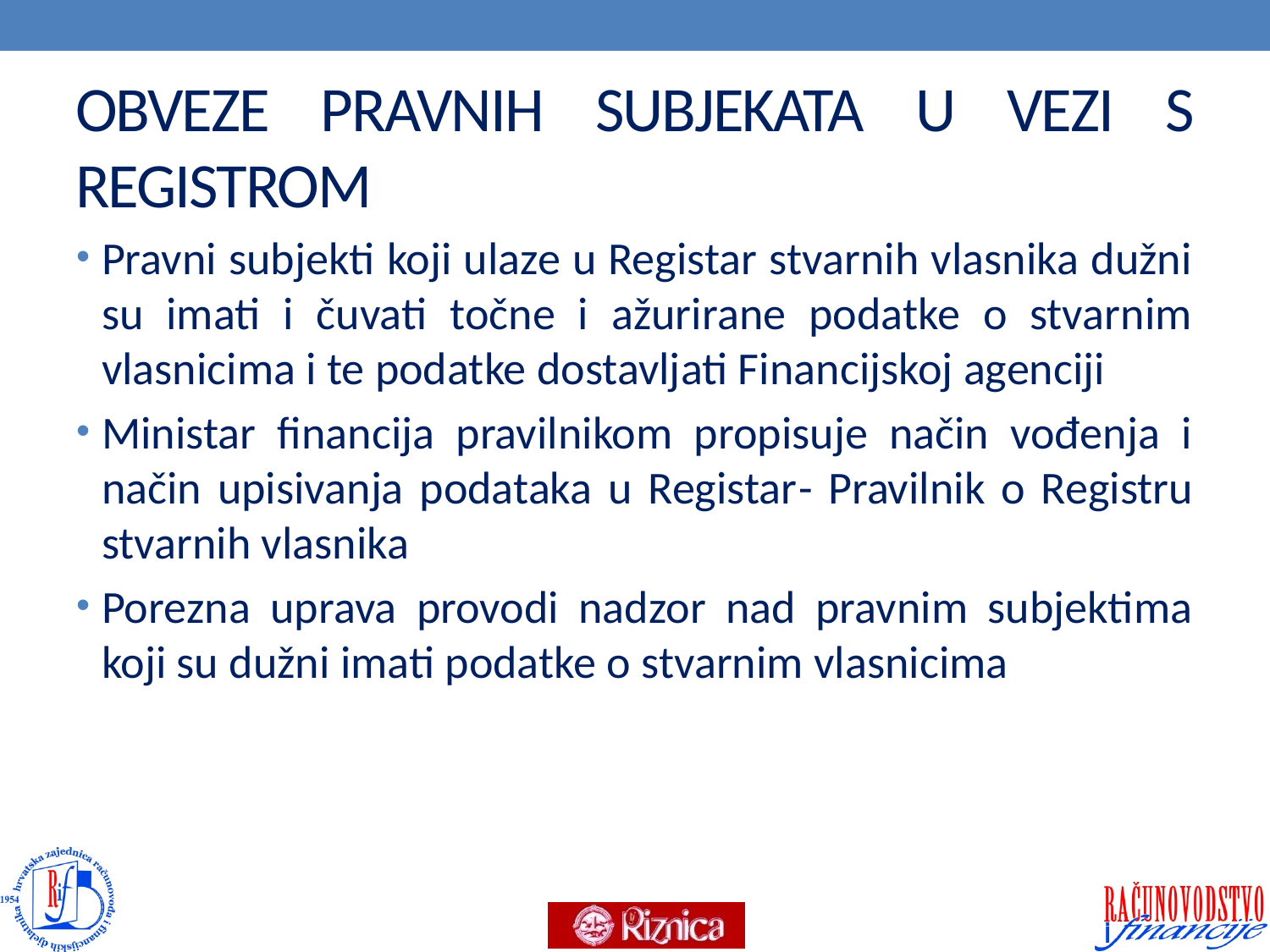

# OBVEZE PRAVNIH SUBJEKATA U VEZI S REGISTROM
Pravni subjekti koji ulaze u Registar stvarnih vlasnika dužni su imati i čuvati točne i ažurirane podatke o stvarnim vlasnicima i te podatke dostavljati Financijskoj agenciji
Ministar financija pravilnikom propisuje način vođenja i način upisivanja podataka u Registar- Pravilnik o Registru stvarnih vlasnika
Porezna uprava provodi nadzor nad pravnim subjektima koji su dužni imati podatke o stvarnim vlasnicima